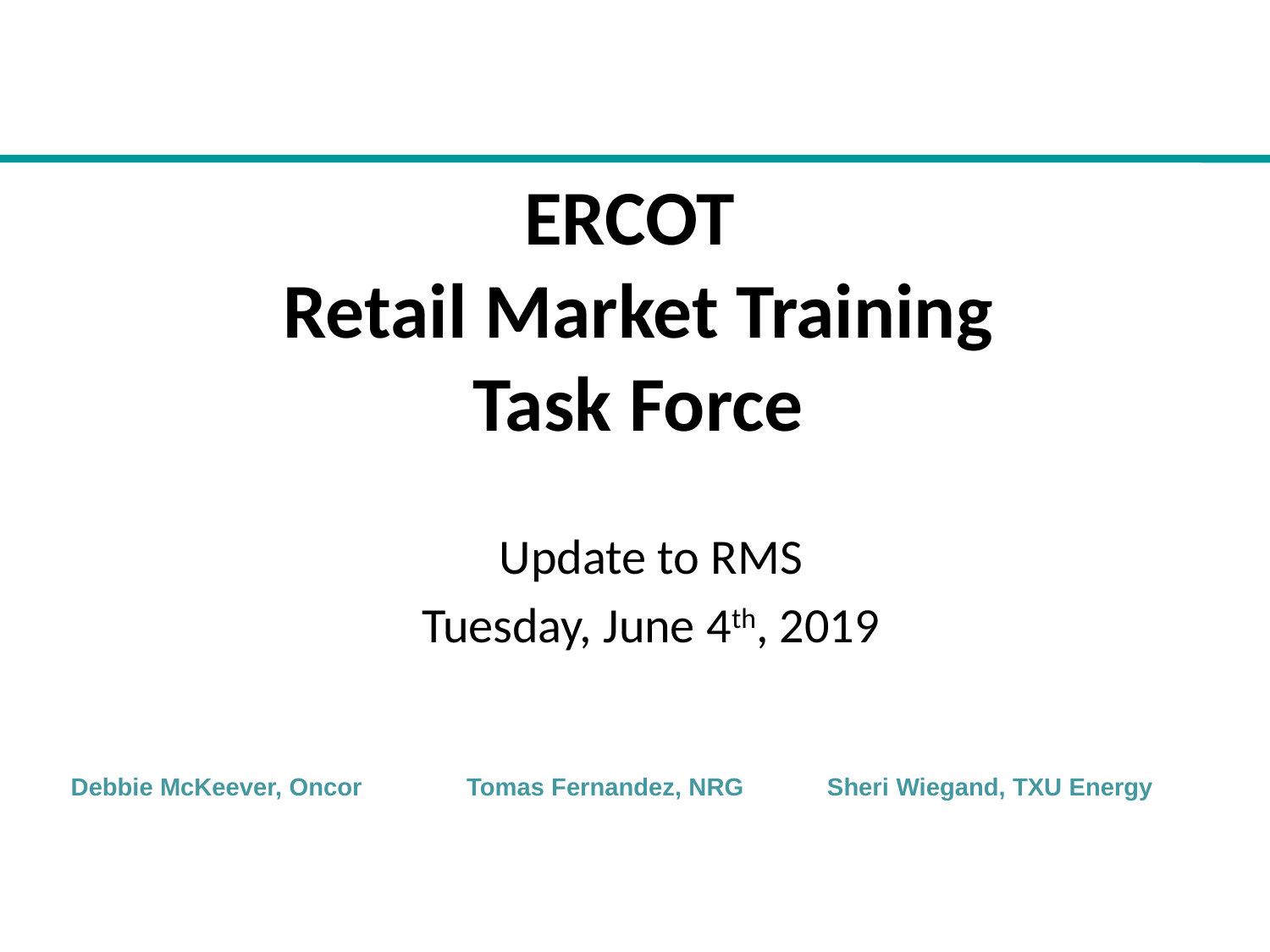

# ERCOT Retail Market Training Task Force
Update to RMS
Tuesday, June 4th, 2019

Debbie McKeever, Oncor               Tomas Fernandez, NRG            Sheri Wiegand, TXU Energy